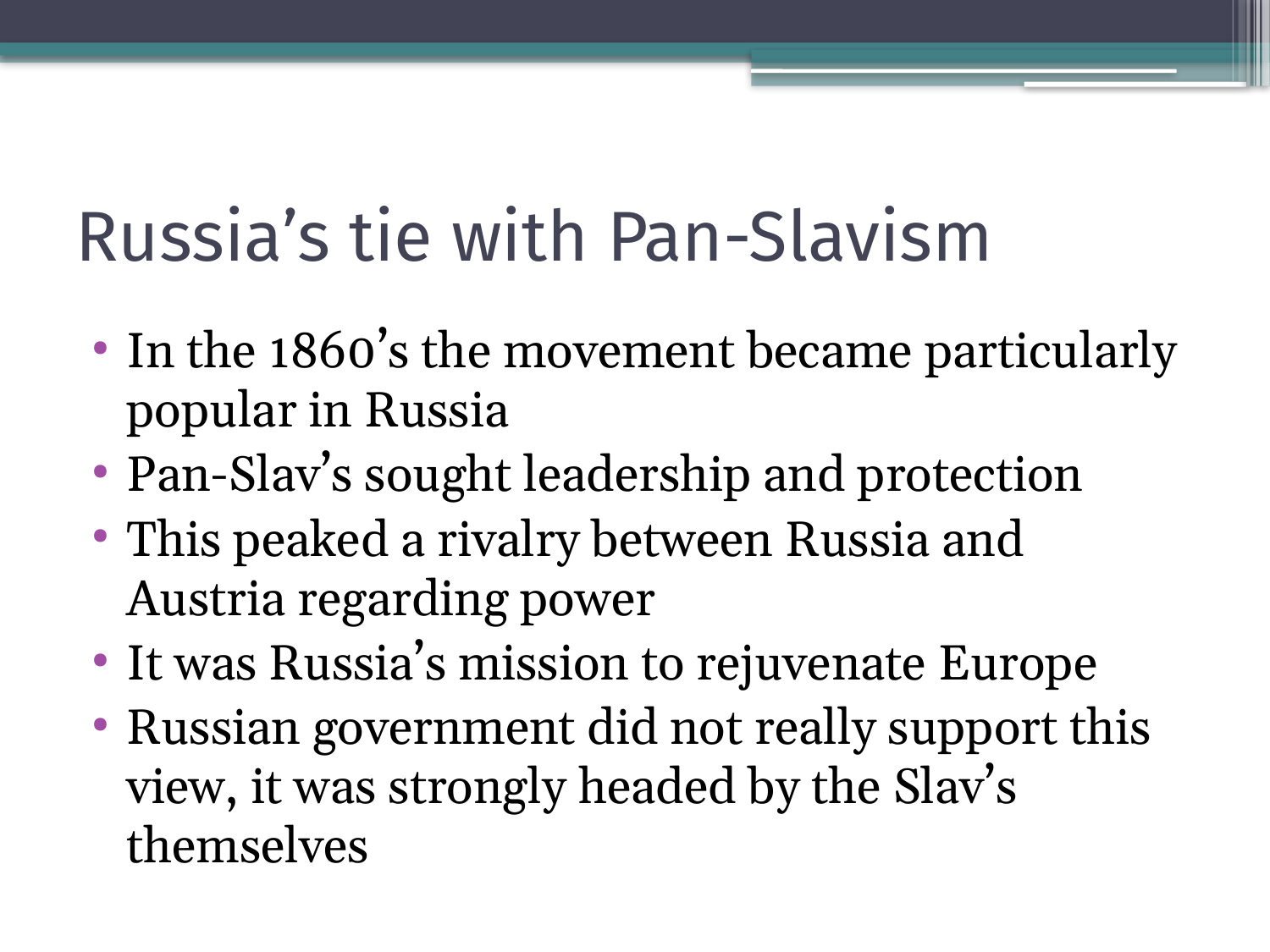

# Russia’s tie with Pan-Slavism
In the 1860’s the movement became particularly popular in Russia
Pan-Slav’s sought leadership and protection
This peaked a rivalry between Russia and Austria regarding power
It was Russia’s mission to rejuvenate Europe
Russian government did not really support this view, it was strongly headed by the Slav’s themselves